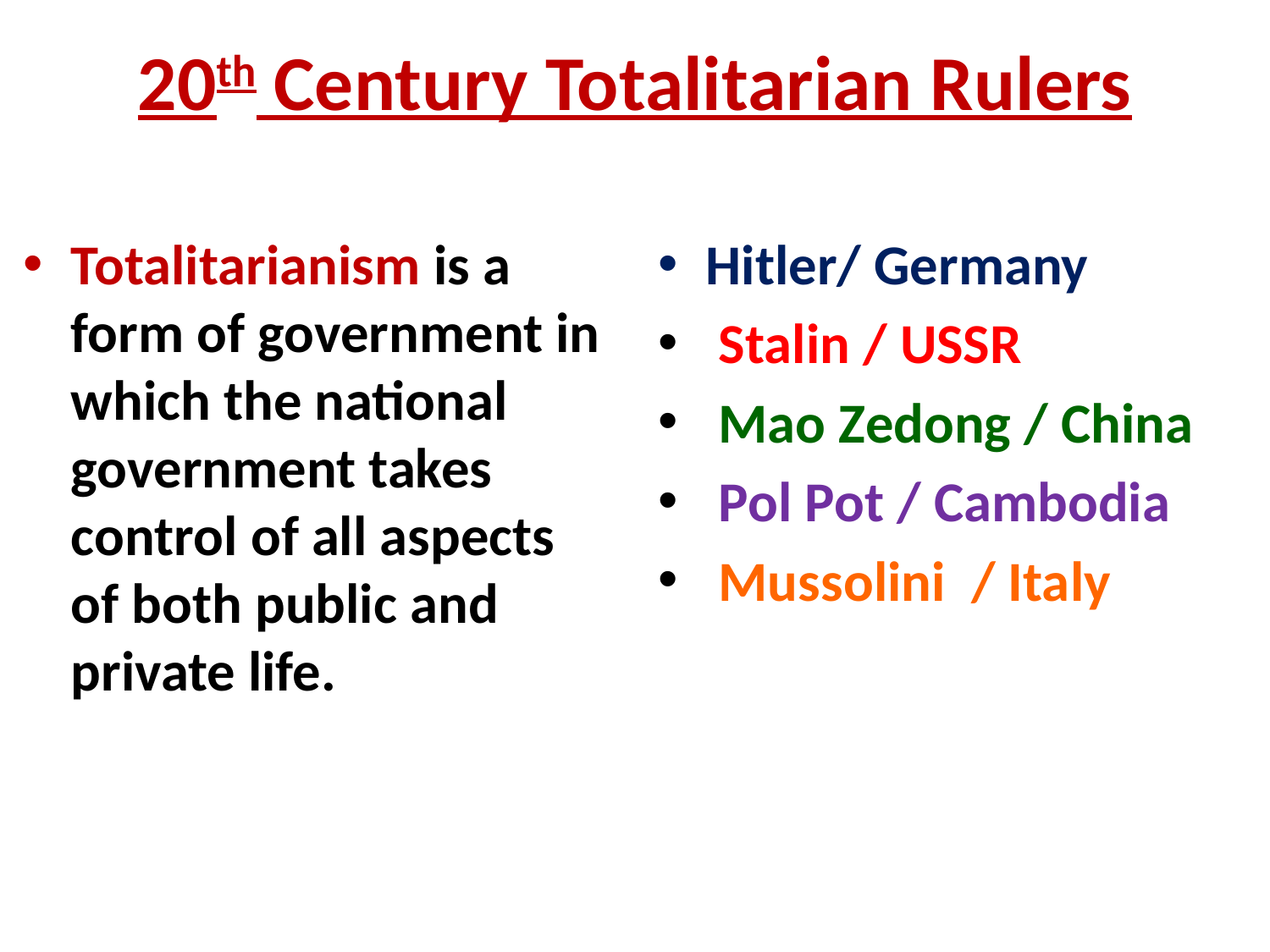

# 20th Century Totalitarian Rulers
Totalitarianism is a form of government in which the national government takes control of all aspects of both public and private life.

Hitler/ Germany
 Stalin / USSR
 Mao Zedong / China
 Pol Pot / Cambodia
 Mussolini  / Italy